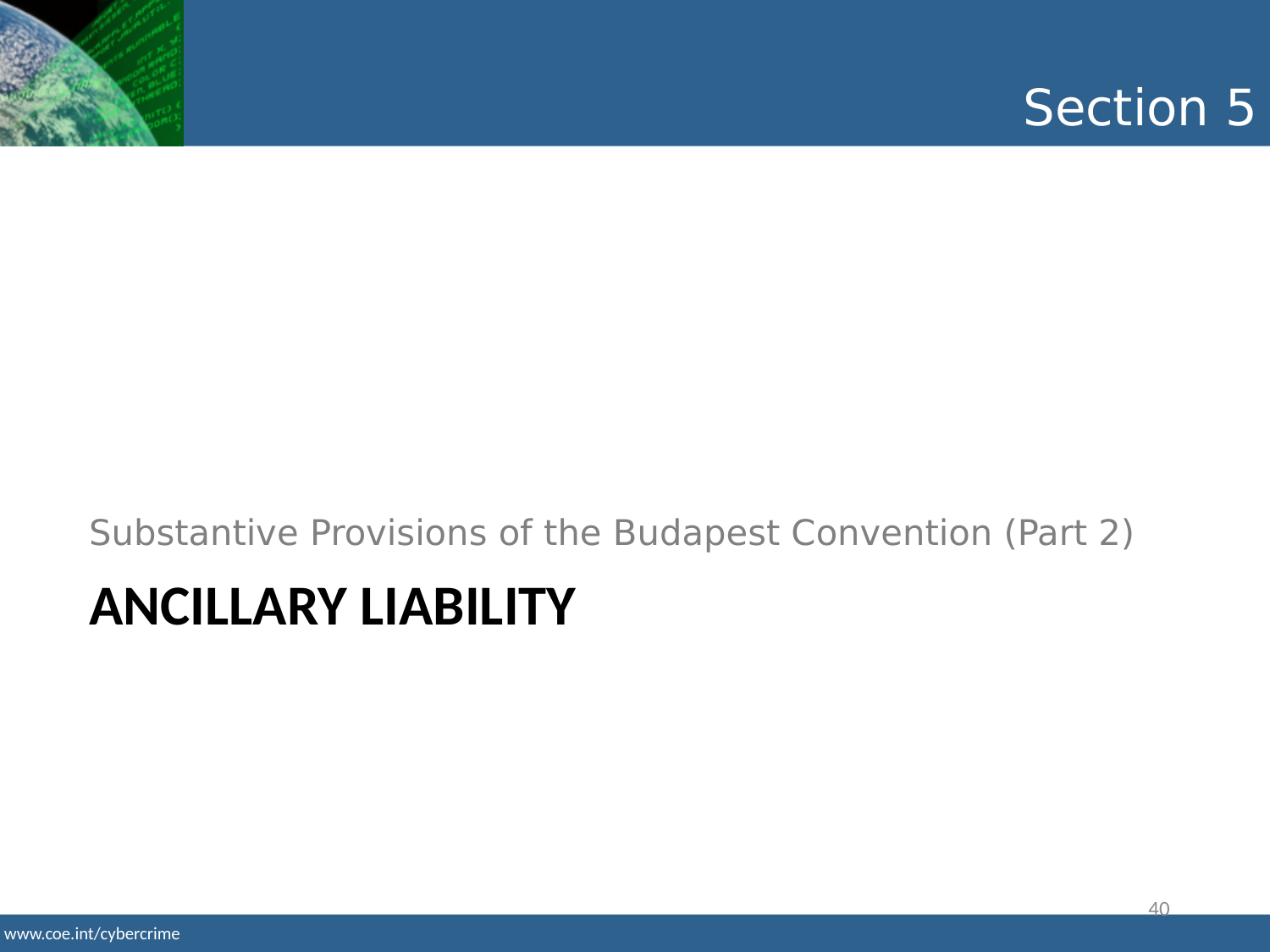

Section 5

Substantive Provisions of the Budapest Convention (Part 2)

# ANCILLARY LIABILITY
40